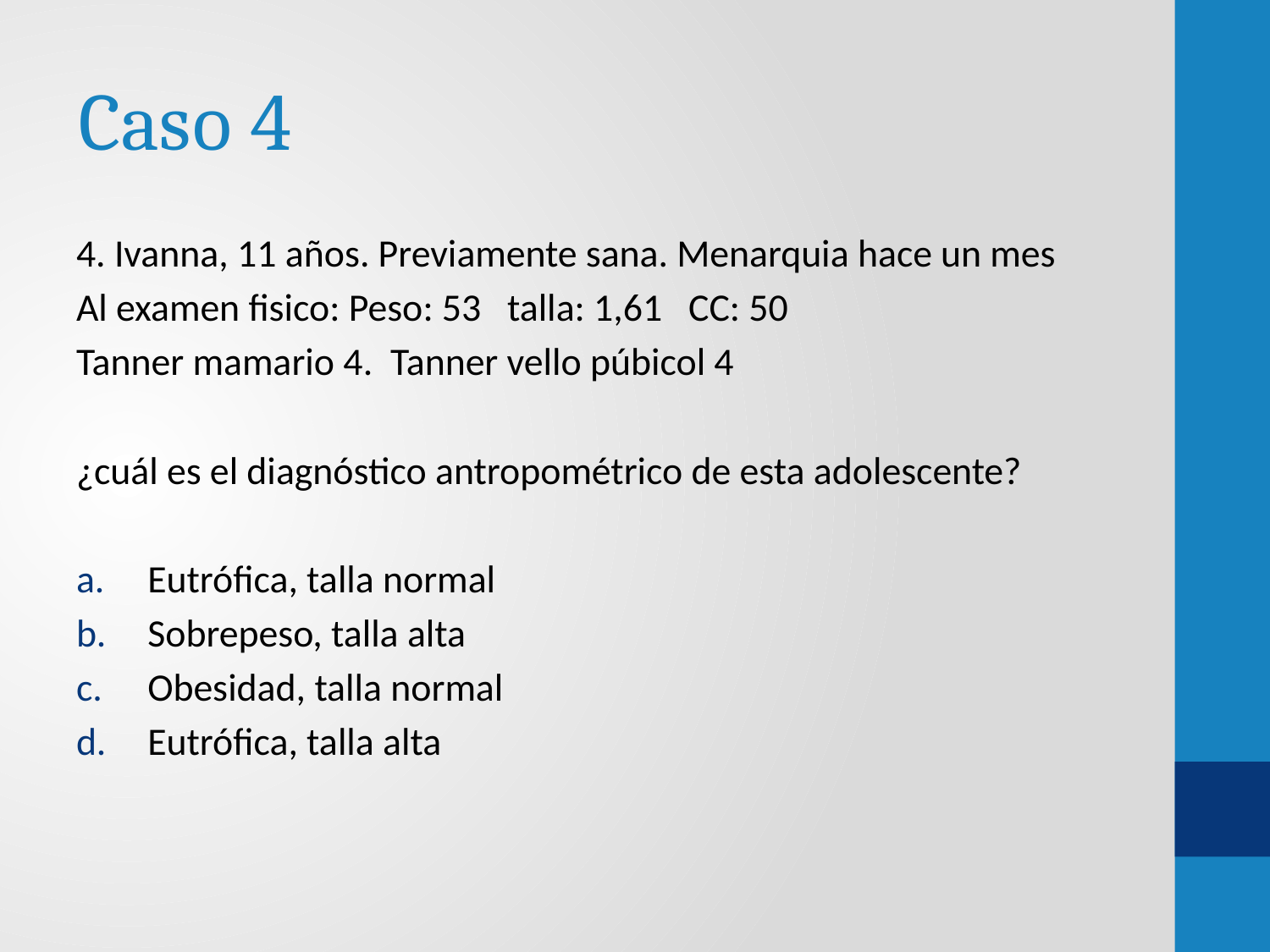

# Caso 4
4. Ivanna, 11 años. Previamente sana. Menarquia hace un mes
Al examen fisico: Peso: 53   talla: 1,61   CC: 50
Tanner mamario 4.  Tanner vello púbicol 4

¿cuál es el diagnóstico antropométrico de esta adolescente?

Eutrófica, talla normal
Sobrepeso, talla alta
Obesidad, talla normal
Eutrófica, talla alta